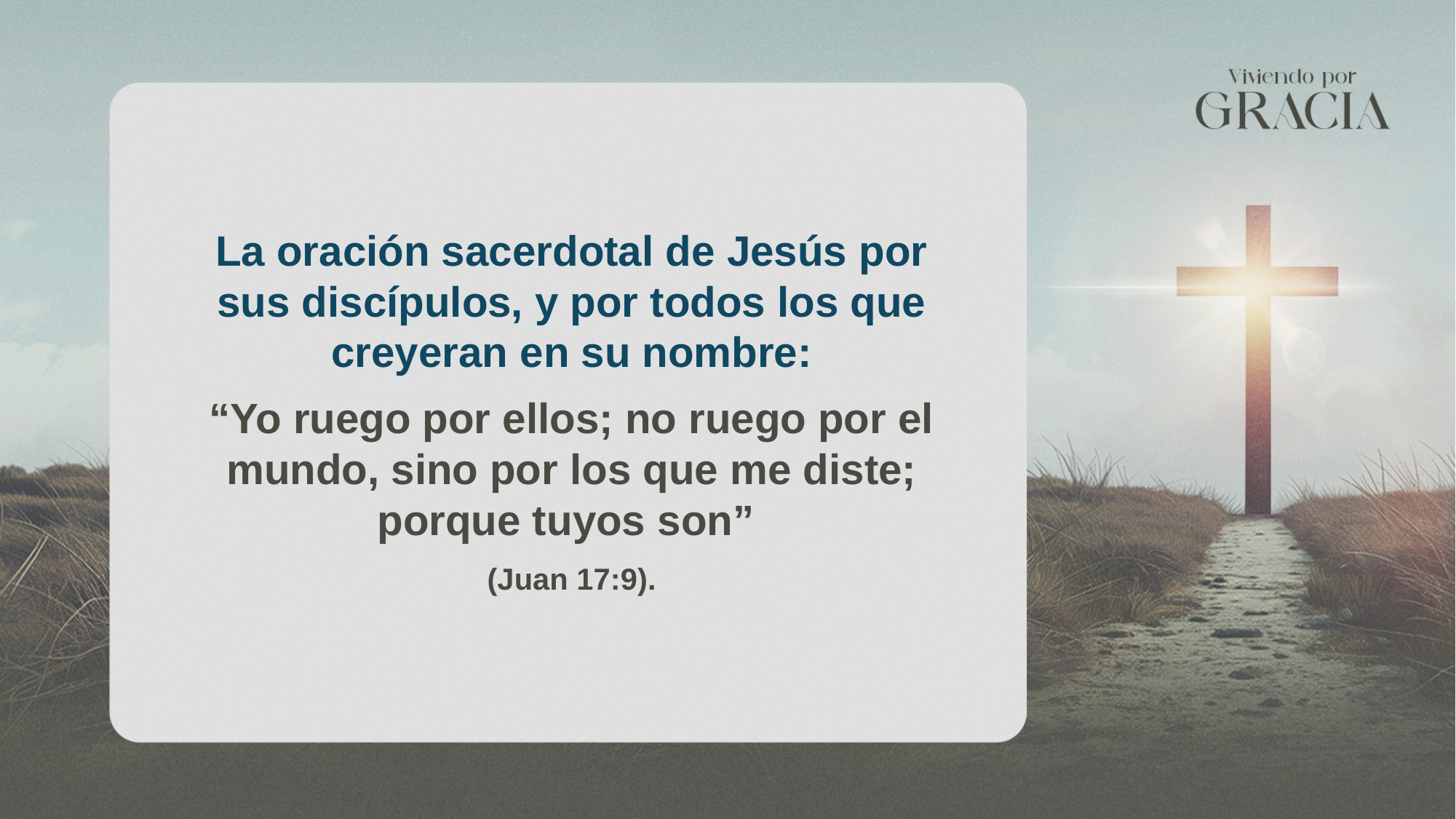

La oración sacerdotal de Jesús por sus discípulos, y por todos los que creyeran en su nombre:
“Yo ruego por ellos; no ruego por el mundo, sino por los que me diste; porque tuyos son”
(Juan 17:9).